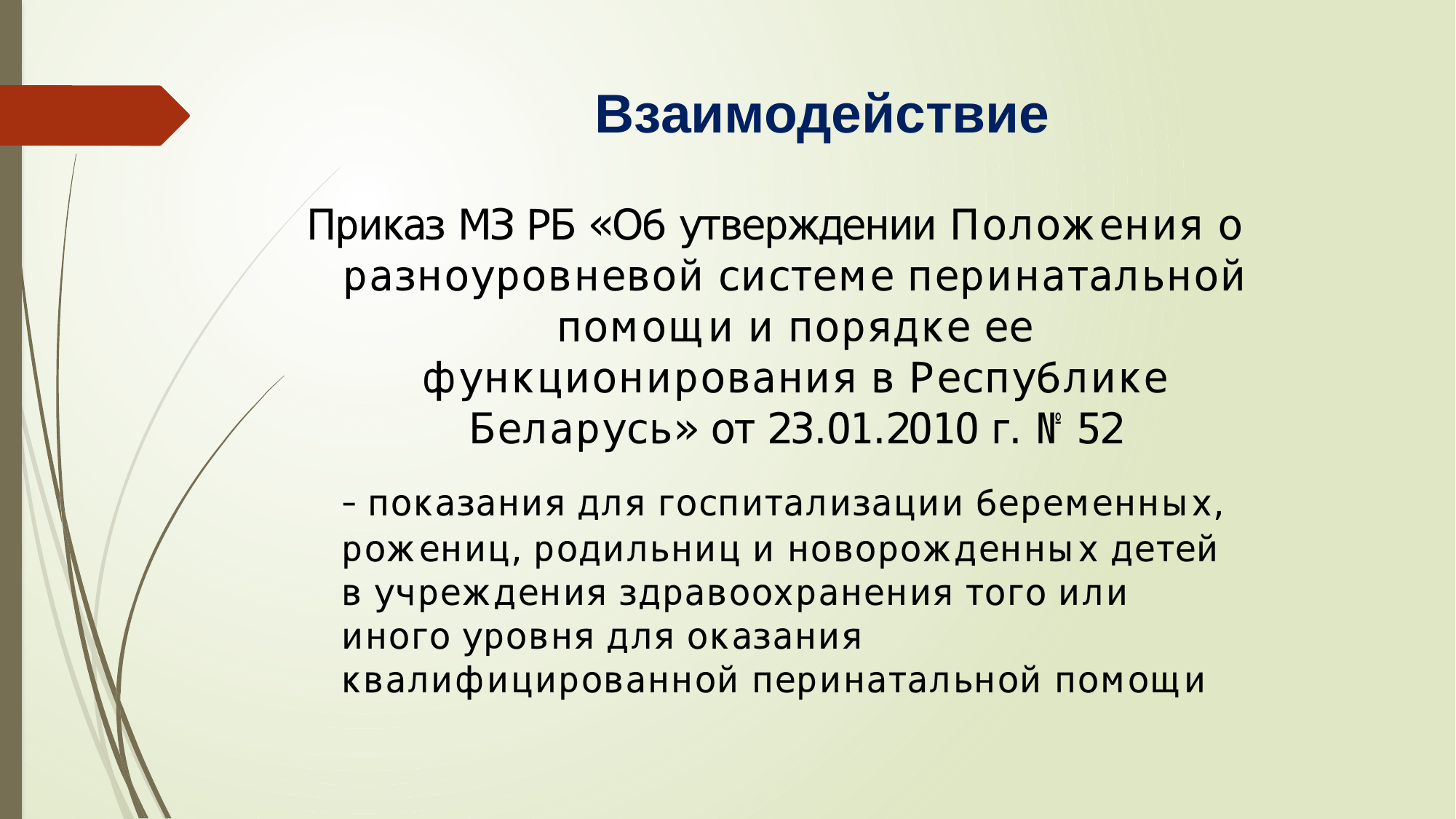

# Взаимодействие
Приказ МЗ РБ «Об утверждении Положения о разноуровневой системе перинатальной помощи и порядке ее функционирования в Республике Беларусь» от 23.01.2010 г. № 52
	- показания для госпитализации беременных, рожениц, родильниц и новорожденных детей в учреждения здравоохранения того или иного уровня для оказания квалифицированной перинатальной помощи